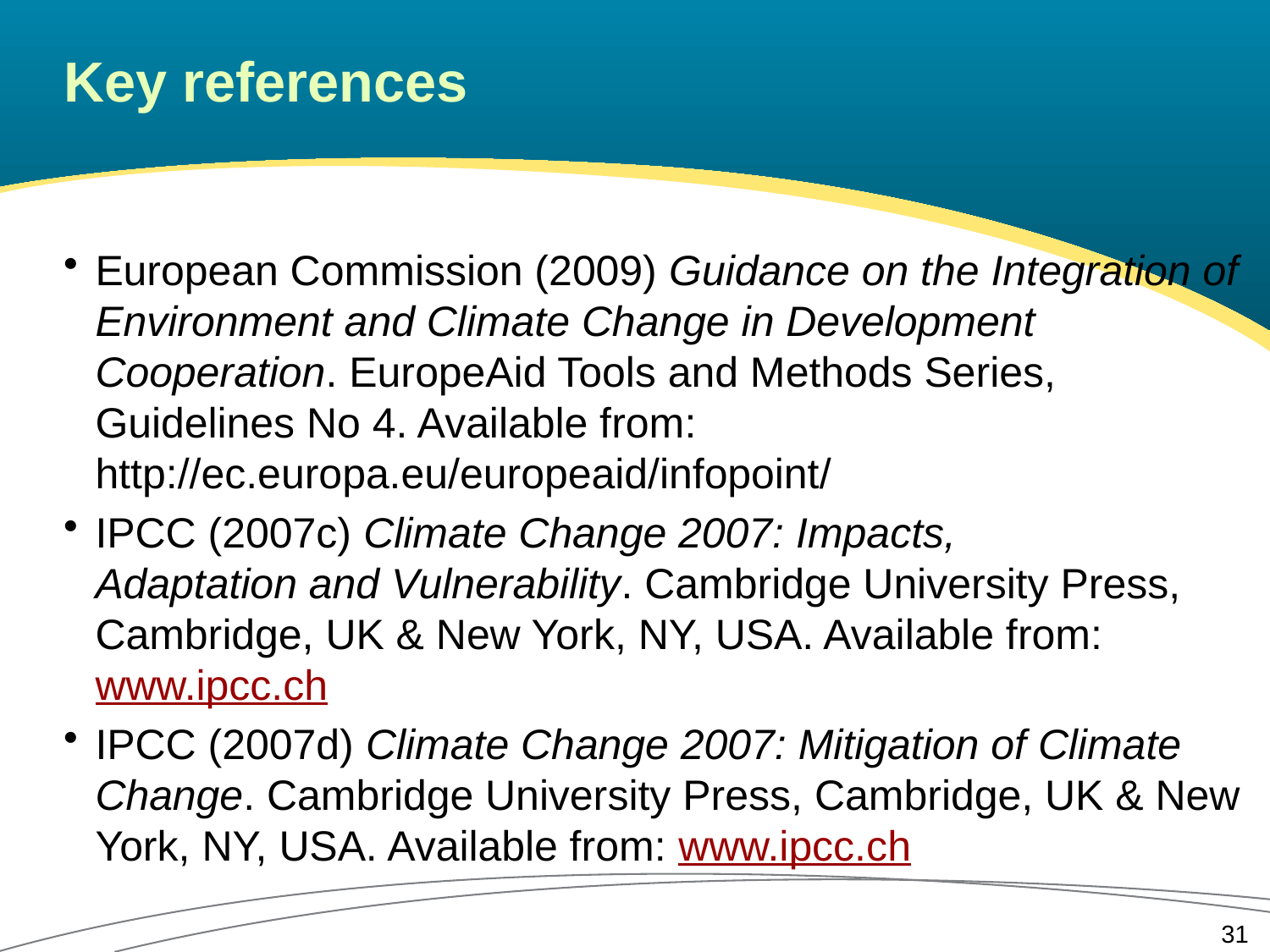

# Key references
European Commission (2009) Guidance on the Integration of Environment and Climate Change in Development Cooperation. EuropeAid Tools and Methods Series, Guidelines No 4. Available from: http://ec.europa.eu/europeaid/infopoint/
IPCC (2007c) Climate Change 2007: Impacts,
Adaptation and Vulnerability. Cambridge University Press, Cambridge, UK & New York, NY, USA. Available from: www.ipcc.ch
IPCC (2007d) Climate Change 2007: Mitigation of Climate Change. Cambridge University Press, Cambridge, UK & New York, NY, USA. Available from: www.ipcc.ch
31